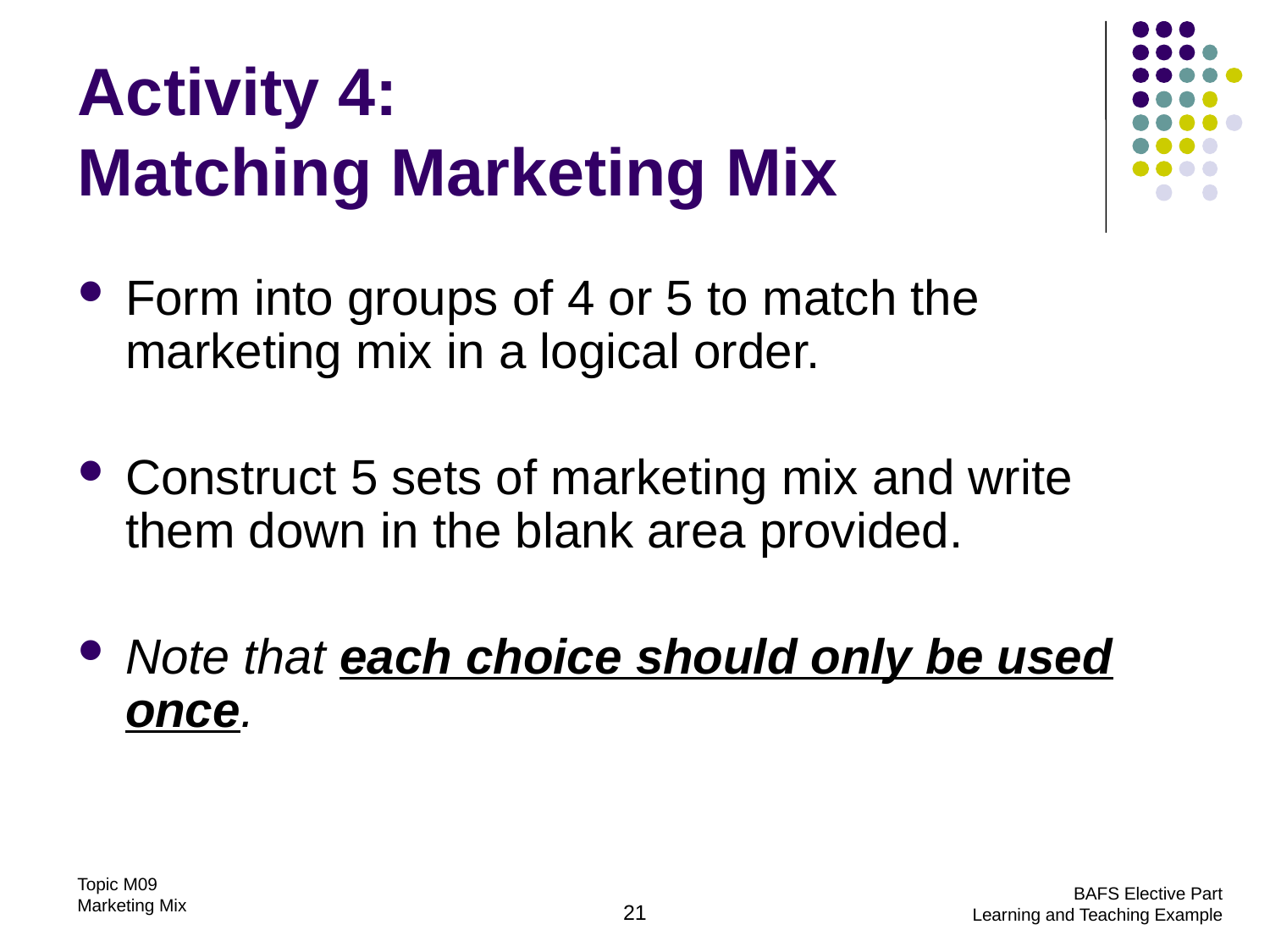

Activity 4:
Matching Marketing Mix
Form into groups of 4 or 5 to match the  marketing mix in a logical order.

Construct 5 sets of marketing mix and write them down in the blank area provided.

Note that each choice should only be used once.

21